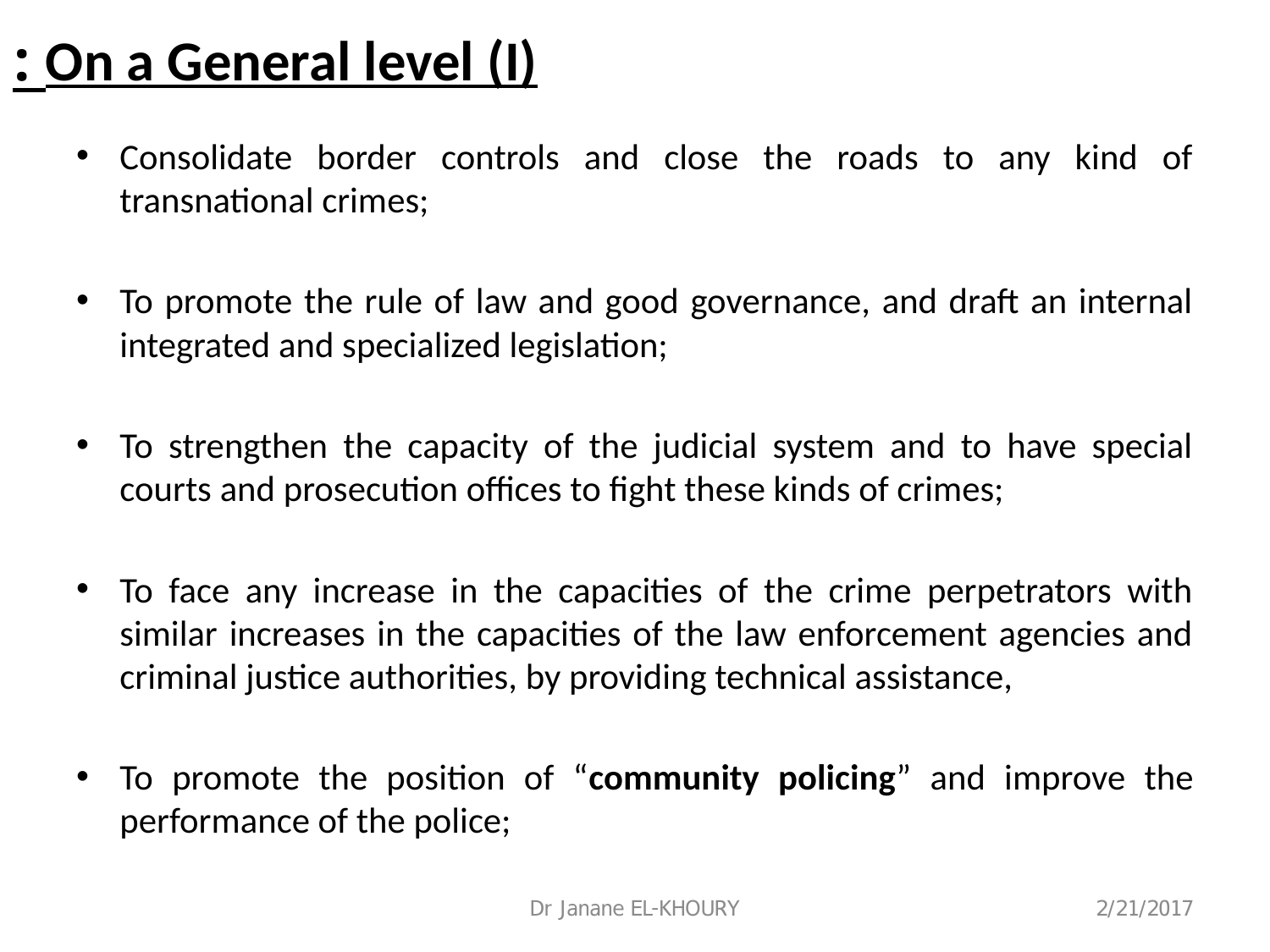

# On a General level (I) :
Consolidate border controls and close the roads to any kind of transnational crimes;

To promote the rule of law and good governance, and draft an internal integrated and specialized legislation;

To strengthen the capacity of the judicial system and to have special courts and prosecution offices to fight these kinds of crimes;

To face any increase in the capacities of the crime perpetrators with similar increases in the capacities of the law enforcement agencies and criminal justice authorities, by providing technical assistance,

To promote the position of “community policing” and improve the performance of the police;

Dr Janane EL-KHOURY
2/21/2017